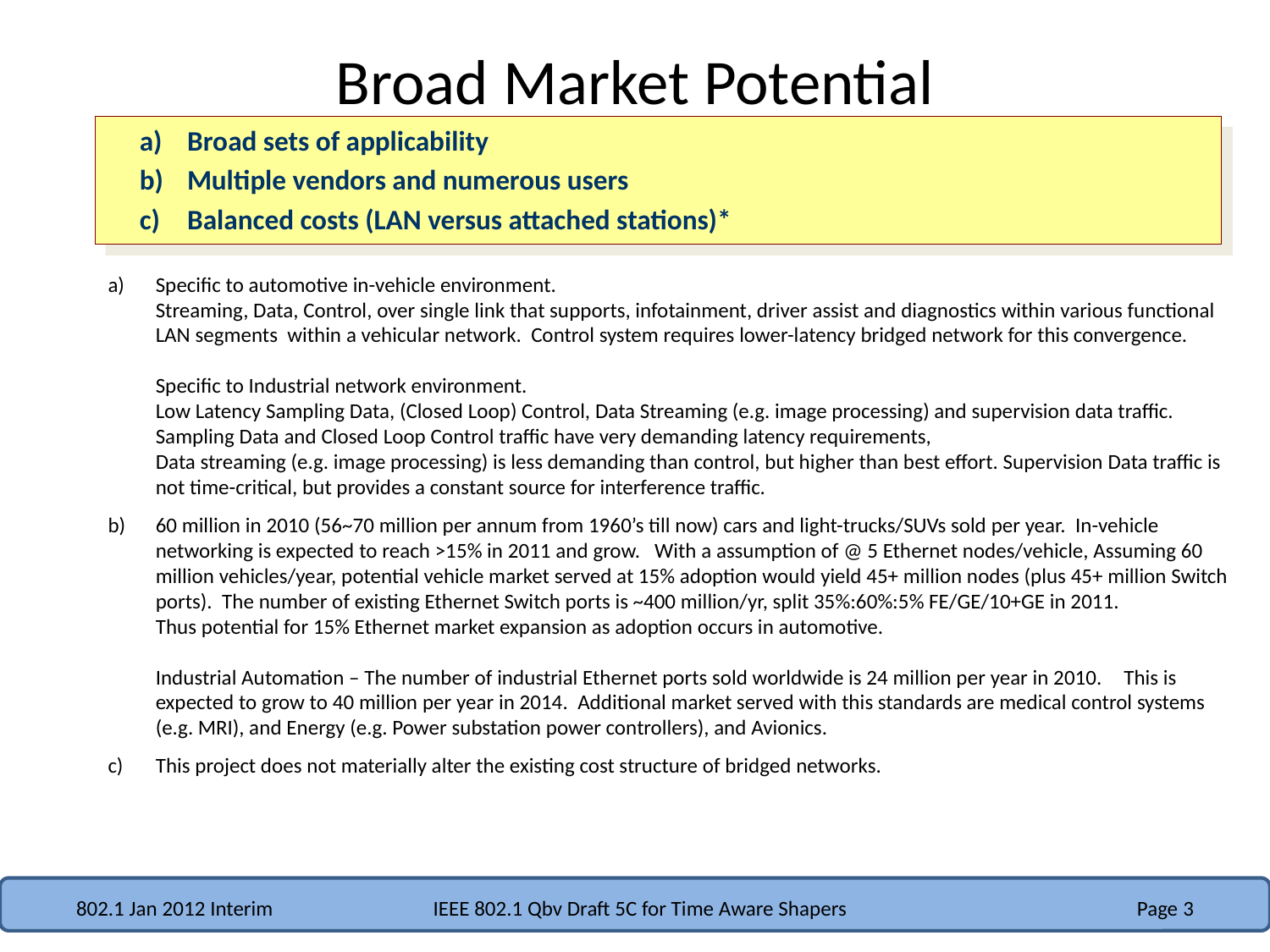

# Broad Market Potential
Broad sets of applicability
Multiple vendors and numerous users
Balanced costs (LAN versus attached stations)*
Specific to automotive in-vehicle environment.
Streaming, Data, Control, over single link that supports, infotainment, driver assist and diagnostics within various functional  LAN segments  within a vehicular network.  Control system requires lower-latency bridged network for this convergence.
Specific to Industrial network environment.
Low Latency Sampling Data, (Closed Loop) Control, Data Streaming (e.g. image processing) and supervision data traffic.  Sampling Data and Closed Loop Control traffic have very demanding latency requirements,
Data streaming (e.g. image processing) is less demanding than control, but higher than best effort. Supervision Data traffic is not time-critical, but provides a constant source for interference traffic.
60 million in 2010 (56~70 million per annum from 1960’s till now) cars and light-trucks/SUVs sold per year.  In-vehicle networking is expected to reach >15% in 2011 and grow.   With a assumption of @ 5 Ethernet nodes/vehicle, Assuming 60 million vehicles/year, potential vehicle market served at 15% adoption would yield 45+ million nodes (plus 45+ million Switch ports).  The number of existing Ethernet Switch ports is ~400 million/yr, split 35%:60%:5% FE/GE/10+GE in 2011.
Thus potential for 15% Ethernet market expansion as adoption occurs in automotive.
Industrial Automation – The number of industrial Ethernet ports sold worldwide is 24 million per year in 2010.    This is expected to grow to 40 million per year in 2014.  Additional market served with this standards are medical control systems (e.g. MRI), and Energy (e.g. Power substation power controllers), and Avionics.
This project does not materially alter the existing cost structure of bridged networks.
802.1 Jan 2012 Interim
IEEE 802.1 Qbv Draft 5C for Time Aware Shapers
Page 3